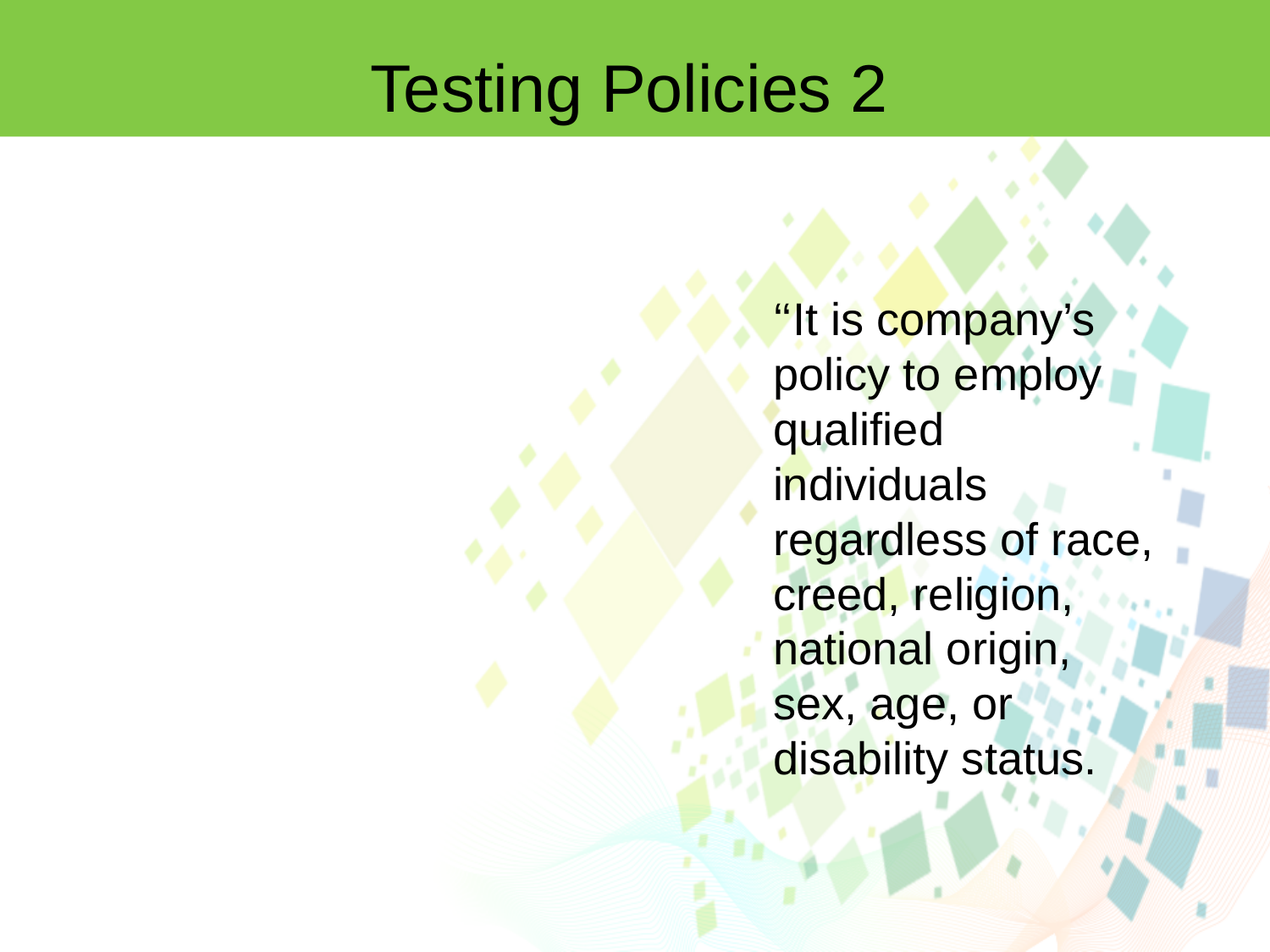

Testing Policies 2
‘‘It is company’s policy to employ qualiﬁed individuals regardless of race, creed, religion, national origin, sex, age, or disability status.